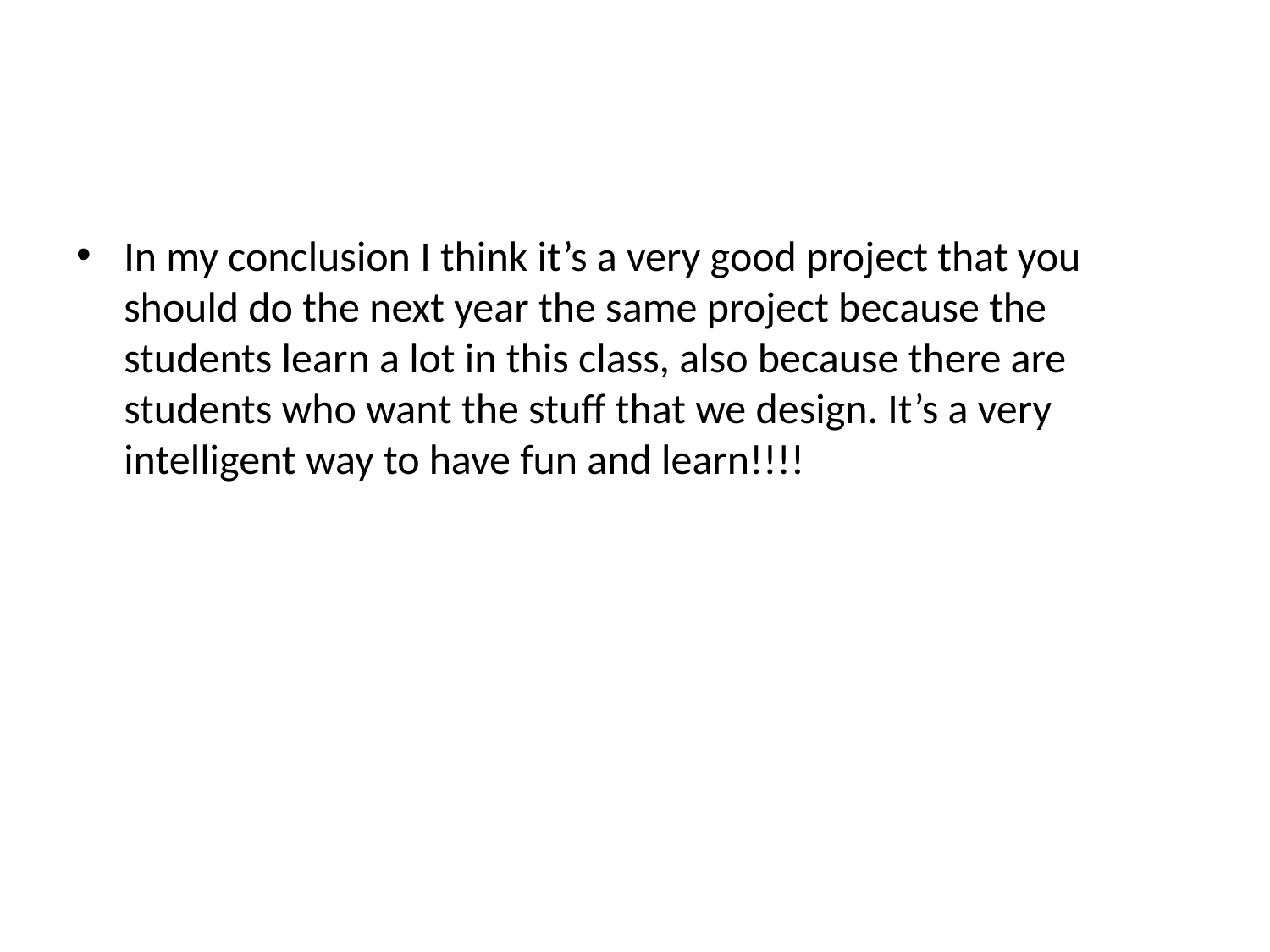

#
In my conclusion I think it’s a very good project that you should do the next year the same project because the students learn a lot in this class, also because there are students who want the stuff that we design. It’s a very intelligent way to have fun and learn!!!!